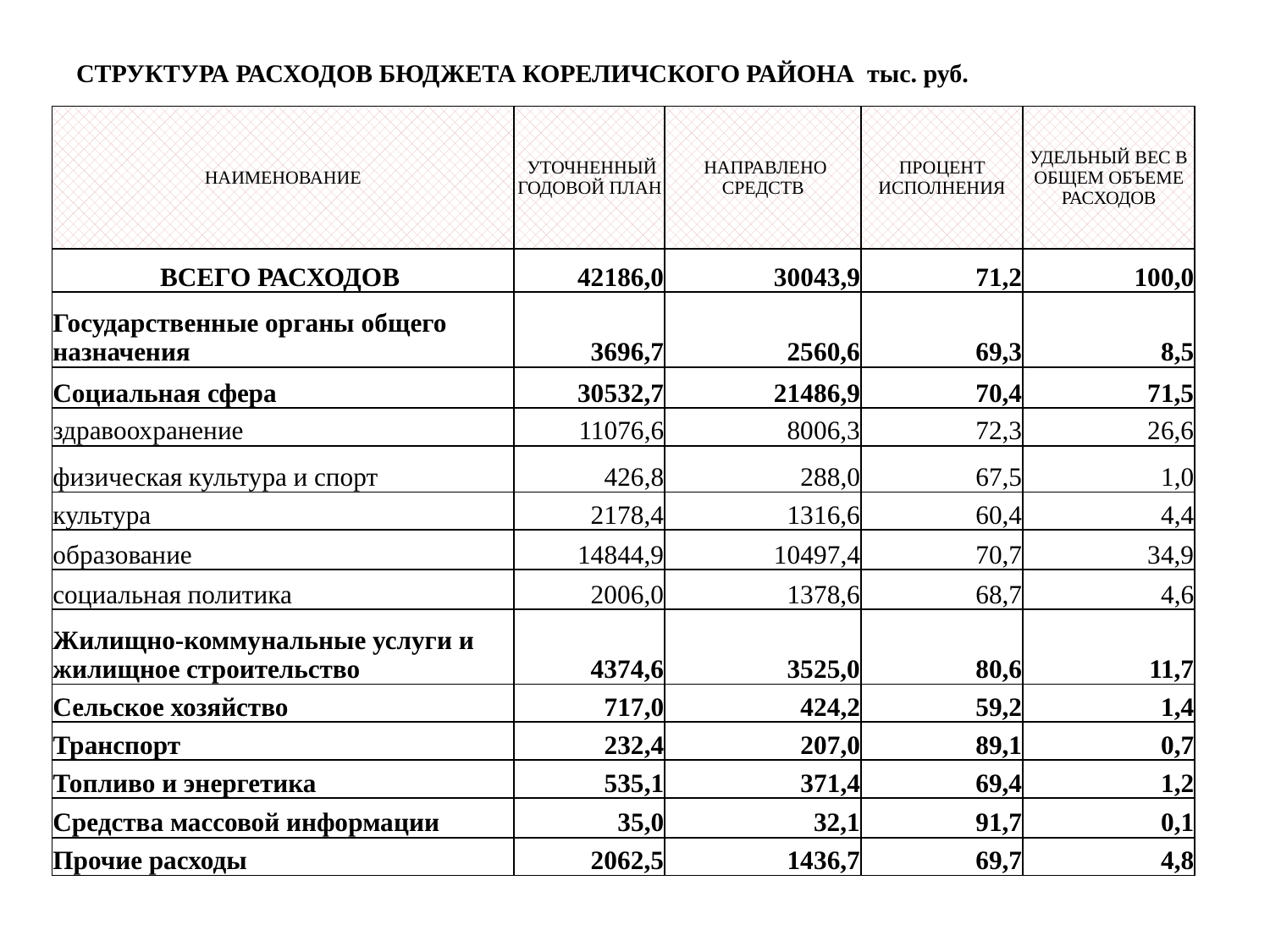

# СТРУКТУРА РАСХОДОВ БЮДЖЕТА КОРЕЛИЧСКОГО РАЙОНА  тыс. руб.
| НАИМЕНОВАНИЕ | УТОЧНЕННЫЙ ГОДОВОЙ ПЛАН | НАПРАВЛЕНО СРЕДСТВ | ПРОЦЕНТ ИСПОЛНЕНИЯ | УДЕЛЬНЫЙ ВЕС В ОБЩЕМ ОБЪЕМЕ РАСХОДОВ |
| --- | --- | --- | --- | --- |
| ВСЕГО РАСХОДОВ | 42186,0 | 30043,9 | 71,2 | 100,0 |
| Государственные органы общего назначения | 3696,7 | 2560,6 | 69,3 | 8,5 |
| Социальная сфера | 30532,7 | 21486,9 | 70,4 | 71,5 |
| здравоохранение | 11076,6 | 8006,3 | 72,3 | 26,6 |
| физическая культура и спорт | 426,8 | 288,0 | 67,5 | 1,0 |
| культура | 2178,4 | 1316,6 | 60,4 | 4,4 |
| образование | 14844,9 | 10497,4 | 70,7 | 34,9 |
| социальная политика | 2006,0 | 1378,6 | 68,7 | 4,6 |
| Жилищно-коммунальные услуги и жилищное строительство | 4374,6 | 3525,0 | 80,6 | 11,7 |
| Сельское хозяйство | 717,0 | 424,2 | 59,2 | 1,4 |
| Транспорт | 232,4 | 207,0 | 89,1 | 0,7 |
| Топливо и энергетика | 535,1 | 371,4 | 69,4 | 1,2 |
| Средства массовой информации | 35,0 | 32,1 | 91,7 | 0,1 |
| Прочие расходы | 2062,5 | 1436,7 | 69,7 | 4,8 |